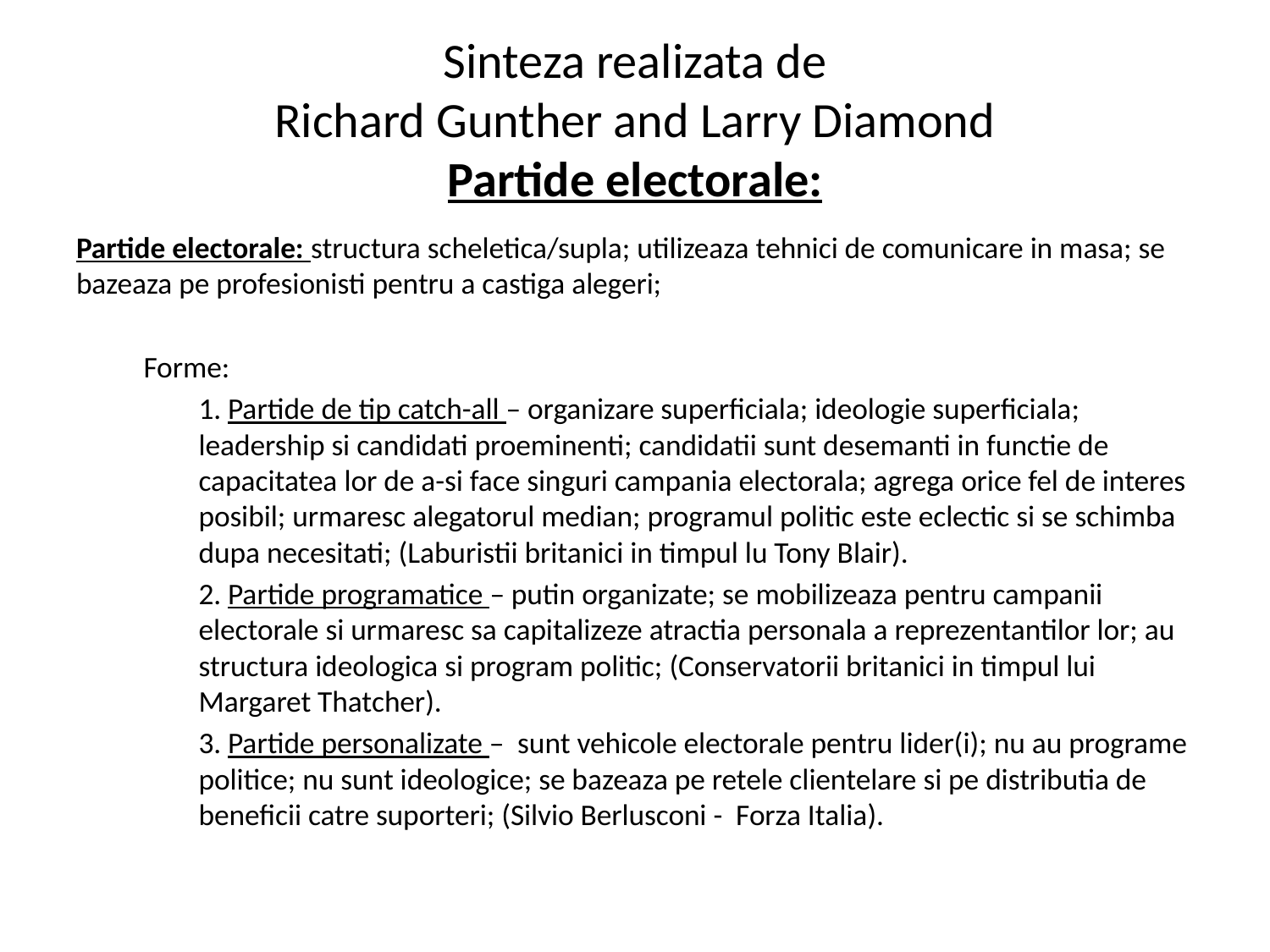

# Sinteza realizata de Richard Gunther and Larry Diamond Partide electorale:
Partide electorale: structura scheletica/supla; utilizeaza tehnici de comunicare in masa; se bazeaza pe profesionisti pentru a castiga alegeri;

	Forme:
	1. Partide de tip catch-all – organizare superficiala; ideologie superficiala;  leadership si candidati proeminenti; candidatii sunt desemanti in functie de capacitatea lor de a-si face singuri campania electorala; agrega orice fel de interes posibil; urmaresc alegatorul median; programul politic este eclectic si se schimba dupa necesitati; (Laburistii britanici in timpul lu Tony Blair).
	2. Partide programatice – putin organizate; se mobilizeaza pentru campanii electorale si urmaresc sa capitalizeze atractia personala a reprezentantilor lor; au structura ideologica si program politic; (Conservatorii britanici in timpul lui Margaret Thatcher).
	3. Partide personalizate –  sunt vehicole electorale pentru lider(i); nu au programe politice; nu sunt ideologice; se bazeaza pe retele clientelare si pe distributia de beneficii catre suporteri; (Silvio Berlusconi -  Forza Italia).